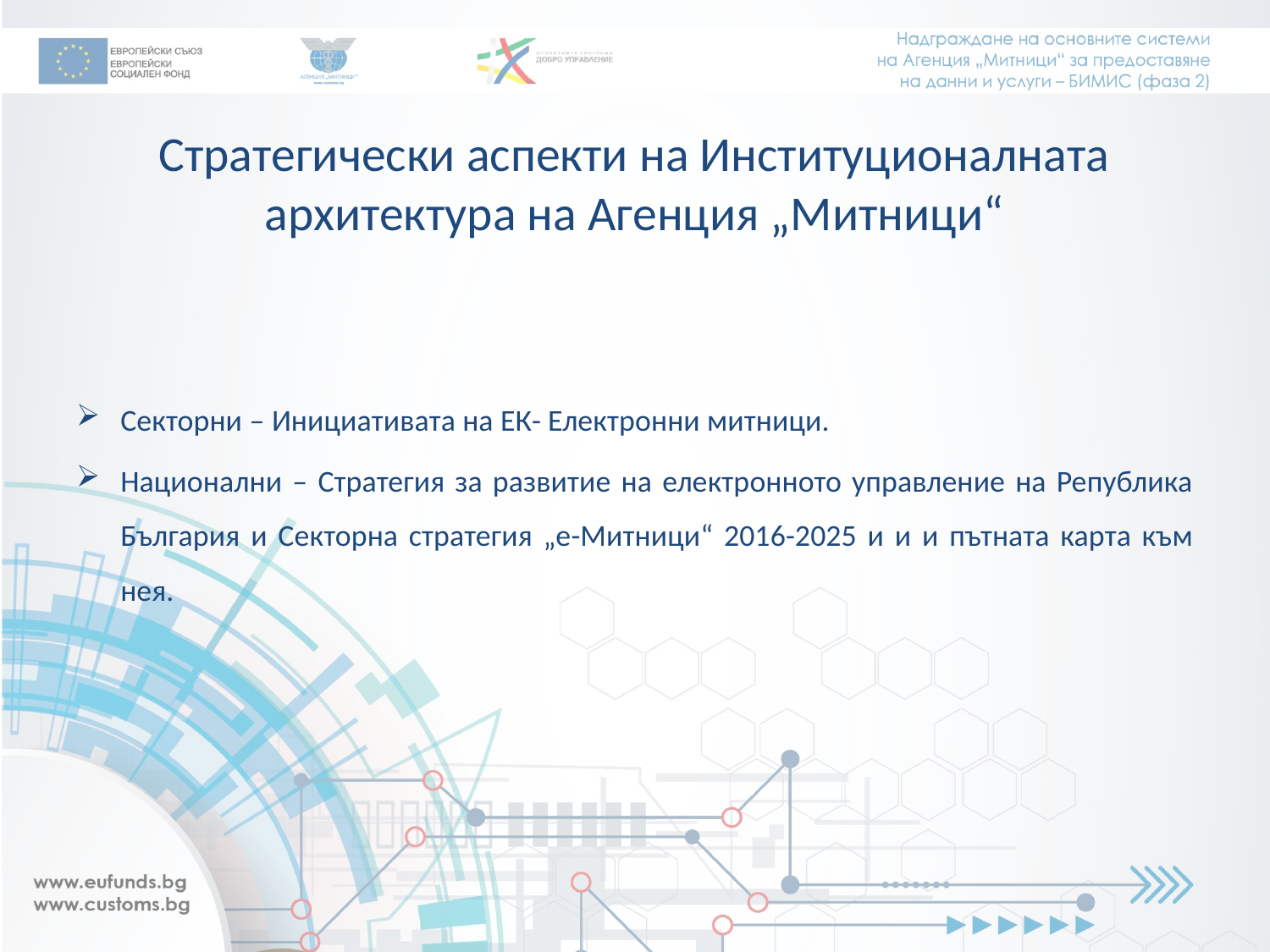

# Стратегически аспекти на Институционалната архитектура на Агенция „Митници“
Секторни – Инициативата на ЕК- Електронни митници.
Национални – Стратегия за развитие на електронното управление на Република България и Секторна стратегия „е-Митници“ 2016-2025 и и и пътната карта към нея.